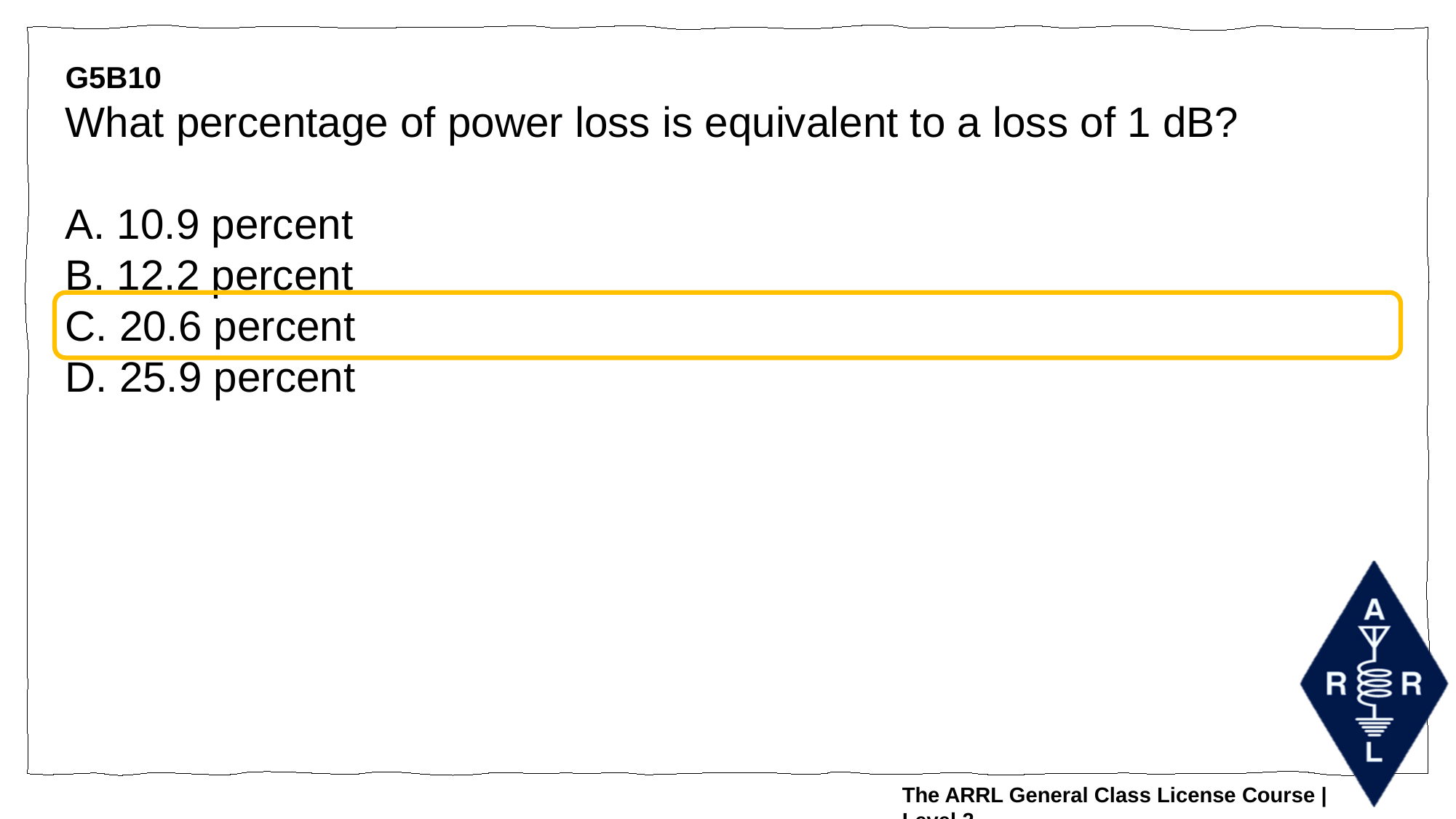

G5B10
What percentage of power loss is equivalent to a loss of 1 dB?

A. 10.9 percent
B. 12.2 percent
C. 20.6 percent
D. 25.9 percent